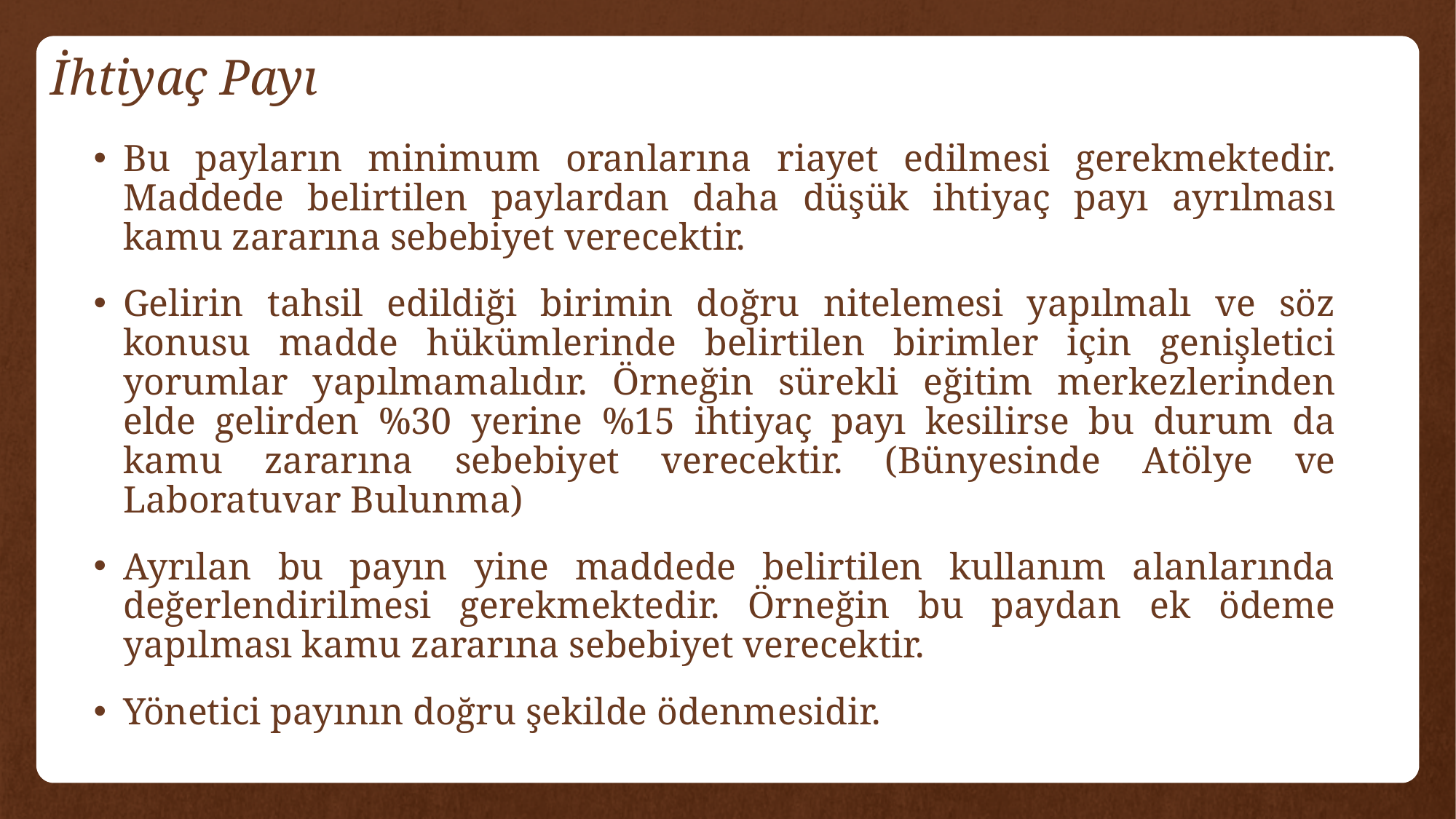

# İhtiyaç Payı
Bu payların minimum oranlarına riayet edilmesi gerekmektedir. Maddede belirtilen paylardan daha düşük ihtiyaç payı ayrılması kamu zararına sebebiyet verecektir.
Gelirin tahsil edildiği birimin doğru nitelemesi yapılmalı ve söz konusu madde hükümlerinde belirtilen birimler için genişletici yorumlar yapılmamalıdır. Örneğin sürekli eğitim merkezlerinden elde gelirden %30 yerine %15 ihtiyaç payı kesilirse bu durum da kamu zararına sebebiyet verecektir. (Bünyesinde Atölye ve Laboratuvar Bulunma)
Ayrılan bu payın yine maddede belirtilen kullanım alanlarında değerlendirilmesi gerekmektedir. Örneğin bu paydan ek ödeme yapılması kamu zararına sebebiyet verecektir.
Yönetici payının doğru şekilde ödenmesidir.